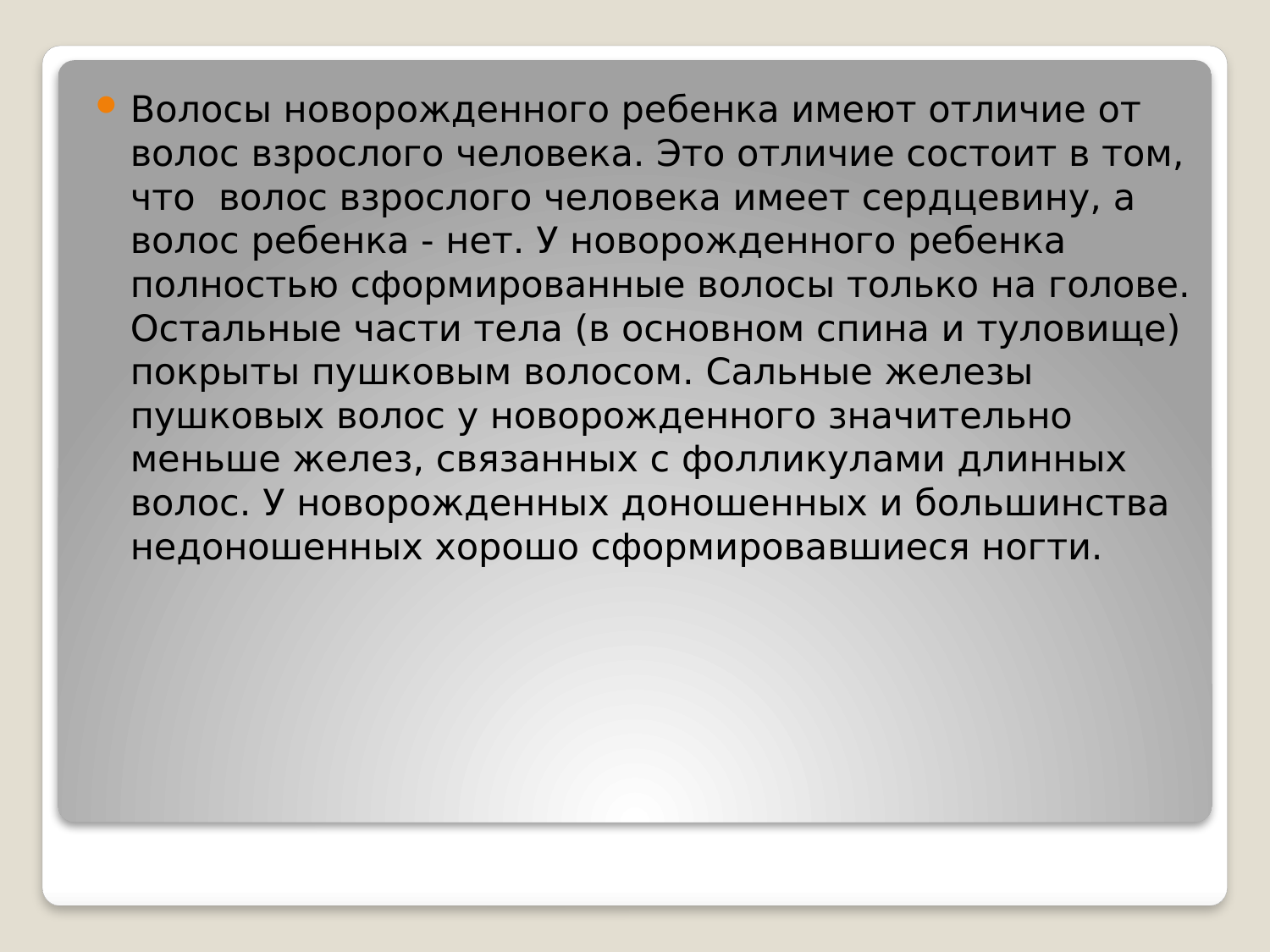

Волосы новорожденного ребенка имеют отличие от волос взрослого человека. Это отличие состоит в том, что  волос взрослого человека имеет сердцевину, а волос ребенка - нет. У новорожденного ребенка полностью сформированные волосы только на голове. Остальные части тела (в основном спина и туловище) покрыты пушковым волосом. Сальные железы пушковых волос у новорожденного значительно меньше желез, связанных с фолликулами длинных волос. У новорожденных доношенных и большинства недоношенных хорошо сформировавшиеся ногти.
#